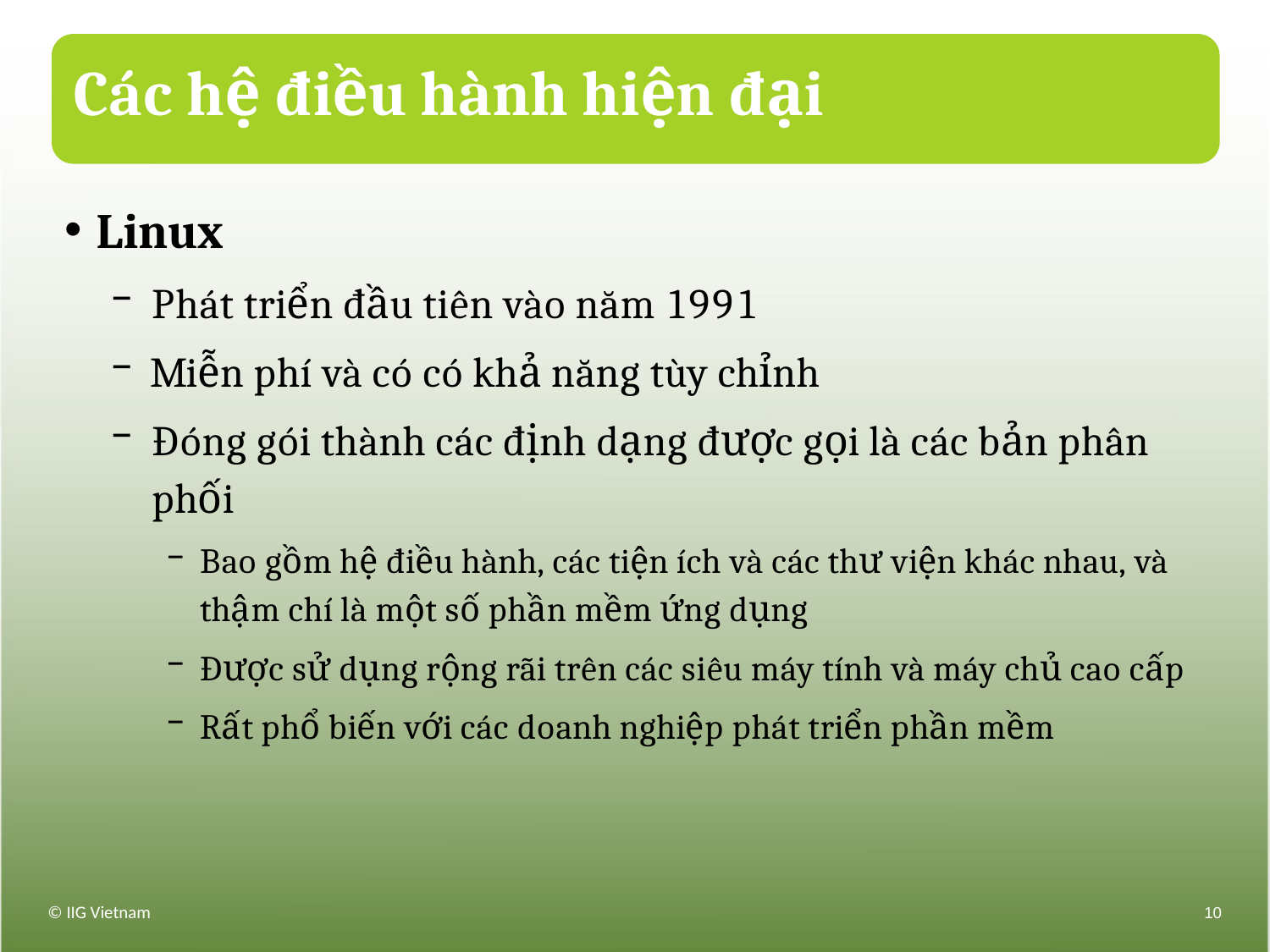

# Các hệ điều hành hiện đại
Linux
Phát triển đầu tiên vào năm 1991
Miễn phí và có có khả năng tùy chỉnh
Đóng gói thành các định dạng được gọi là các bản phân phối
Bao gồm hệ điều hành, các tiện ích và các thư viện khác nhau, và thậm chí là một số phần mềm ứng dụng
Được sử dụng rộng rãi trên các siêu máy tính và máy chủ cao cấp
Rất phổ biến với các doanh nghiệp phát triển phần mềm
© IIG Vietnam
10